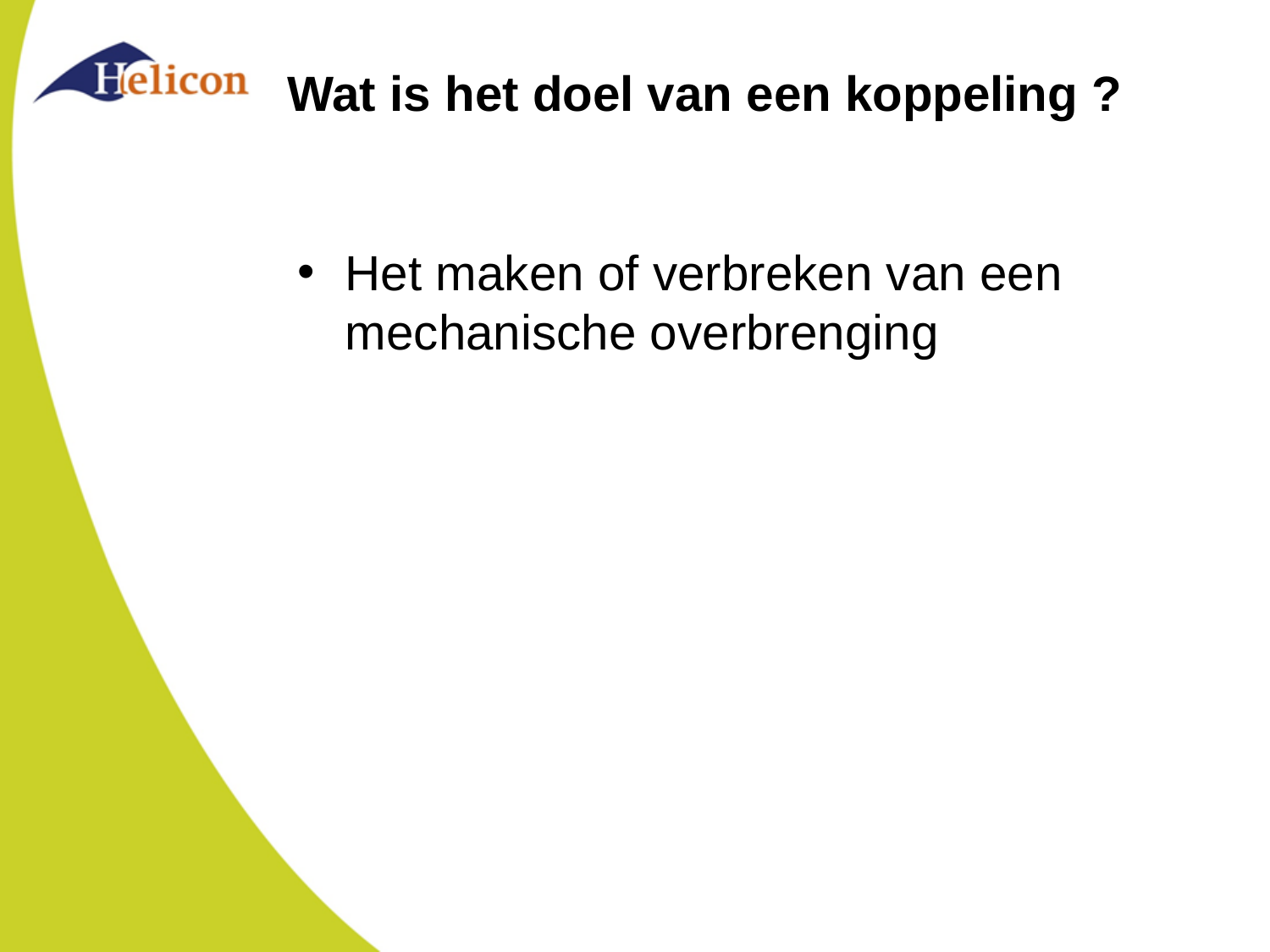

# Wat is het doel van een koppeling ?

Het maken of verbreken van een mechanische overbrenging